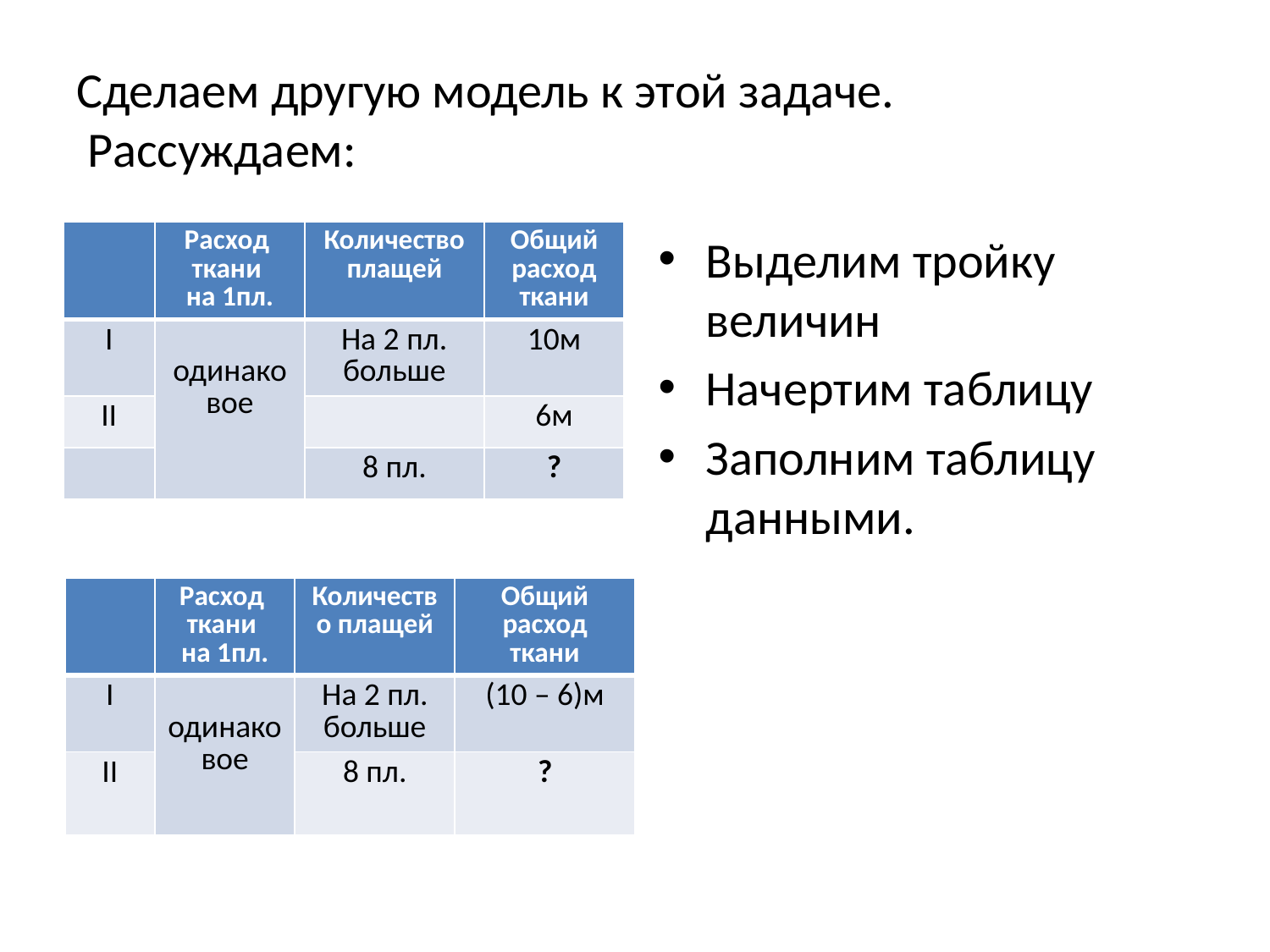

# Сделаем другую модель к этой задаче. Рассуждаем:
|  | Расход ткани на 1пл. | Количество плащей | Общий расход ткани |
| --- | --- | --- | --- |
| Ӏ | одинаковое | На 2 пл. больше | 10м |
| ӀӀ |  |  | 6м |
|  |  | 8 пл. | ? |
|  | Расход ткани на 1пл. | Количество плащей | Общий расход ткани |
| --- | --- | --- | --- |
| Ӏ | одинаковое | На 2 пл. больше | 10м |
| ӀӀ |  |  | 6м |
|  |  | 8 пл. | ? |
Выделим тройку величин
Начертим таблицу
Заполним таблицу данными.
|  | Расход ткани на 1пл. | Количество плащей | Общий расход ткани |
| --- | --- | --- | --- |
| Ӏ | одинаковое | На 2 пл. больше | (10 – 6)м |
| ӀӀ |  | 8 пл. | ? |